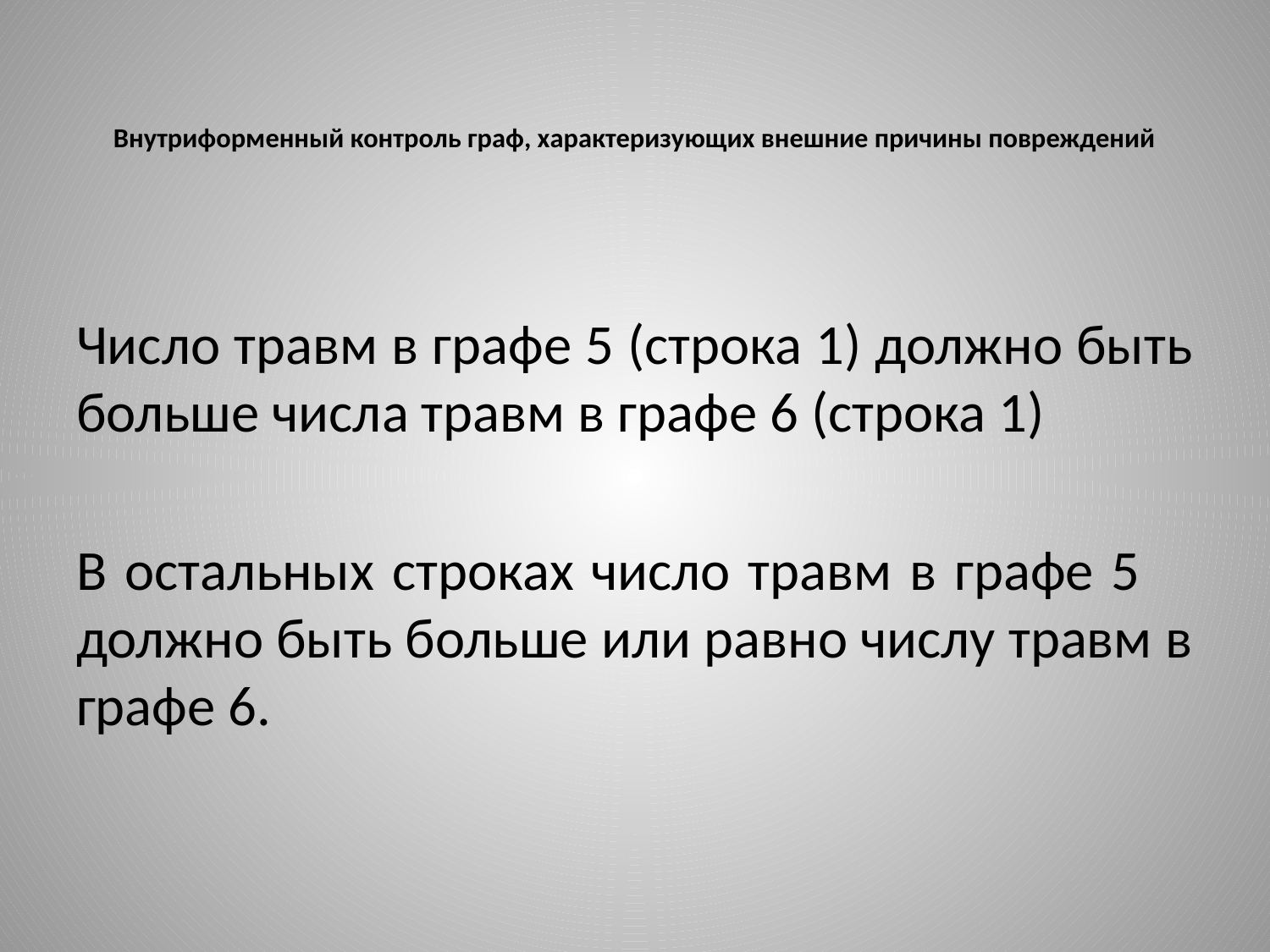

# Внутриформенный контроль граф, характеризующих внешние причины повреждений

Число травм в графе 5 (строка 1) должно быть больше числа травм в графе 6 (строка 1)

В остальных строках число травм в графе 5    должно быть больше или равно числу травм в графе 6.